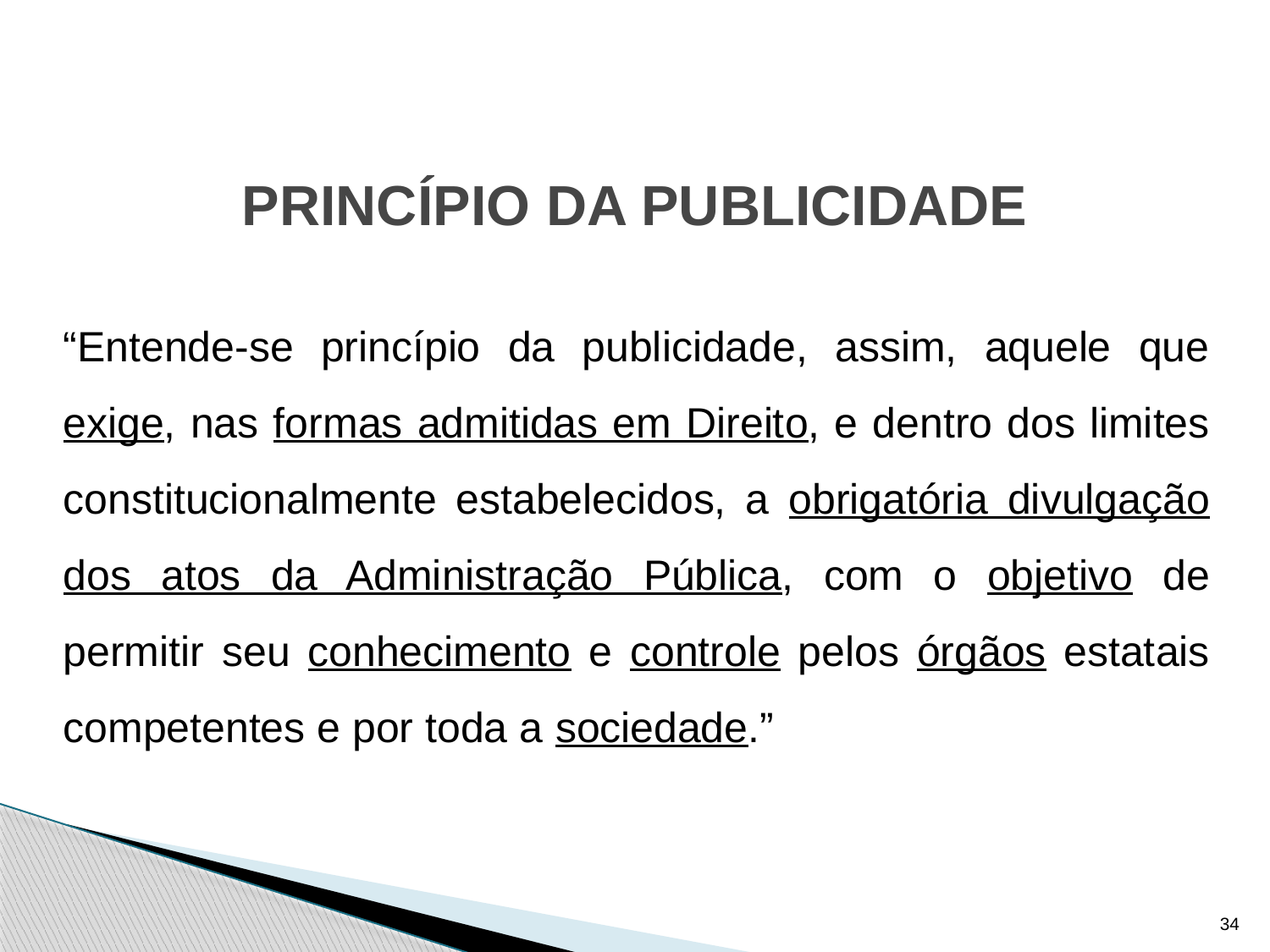

# PRINCÍPIO DA PUBLICIDADE
	“Entende-se princípio da publicidade, assim, aquele que exige, nas formas admitidas em Direito, e dentro dos limites constitucionalmente estabelecidos, a obrigatória divulgação dos atos da Administração Pública, com o objetivo de permitir seu conhecimento e controle pelos órgãos estatais competentes e por toda a sociedade.”
34